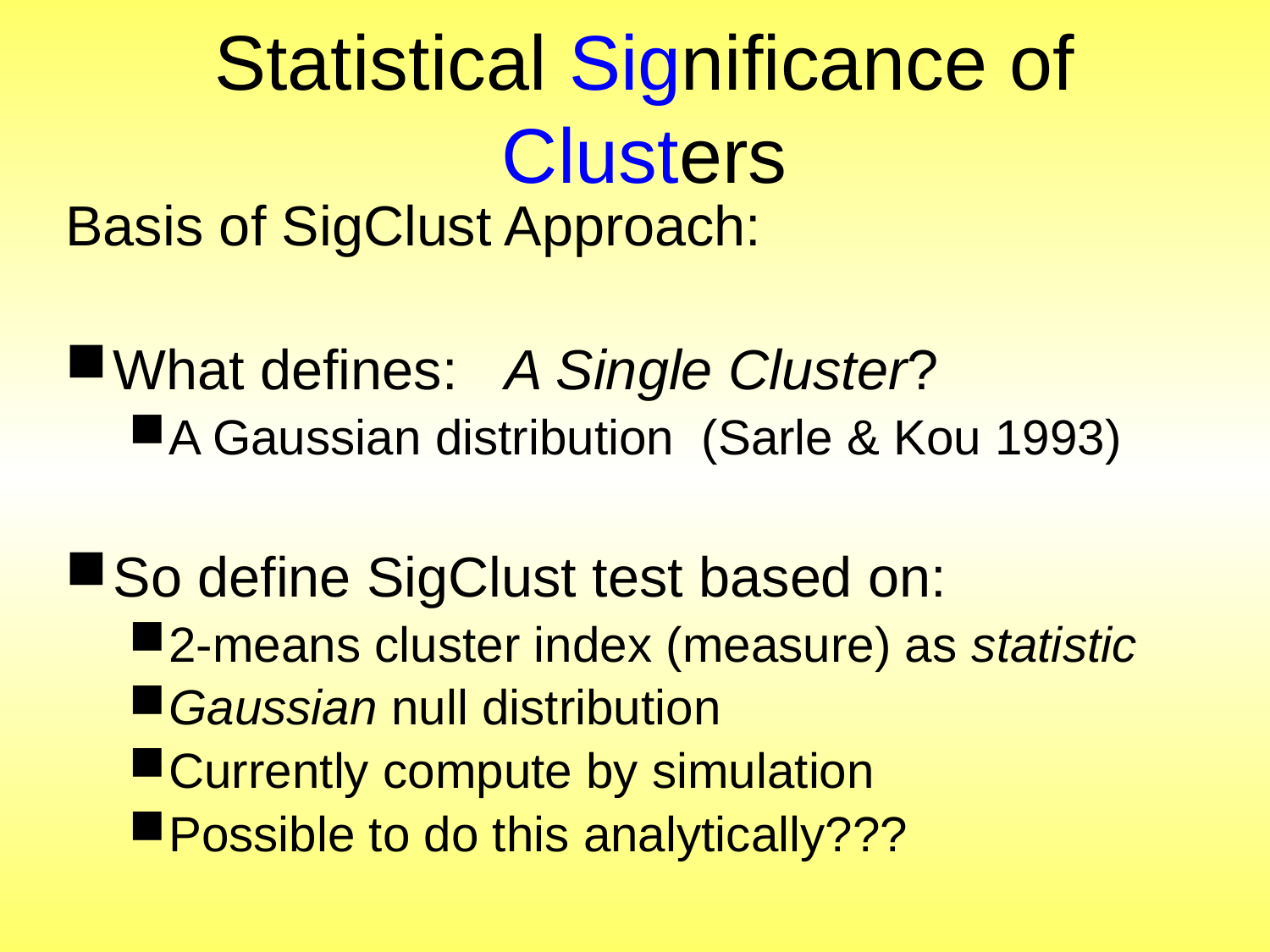

# Statistical Significance of Clusters
Basis of SigClust Approach:

What defines:   A Single Cluster?
A Gaussian distribution  (Sarle & Kou 1993)

So define SigClust test based on:
2-means cluster index (measure) as statistic
Gaussian null distribution
Currently compute by simulation
Possible to do this analytically???